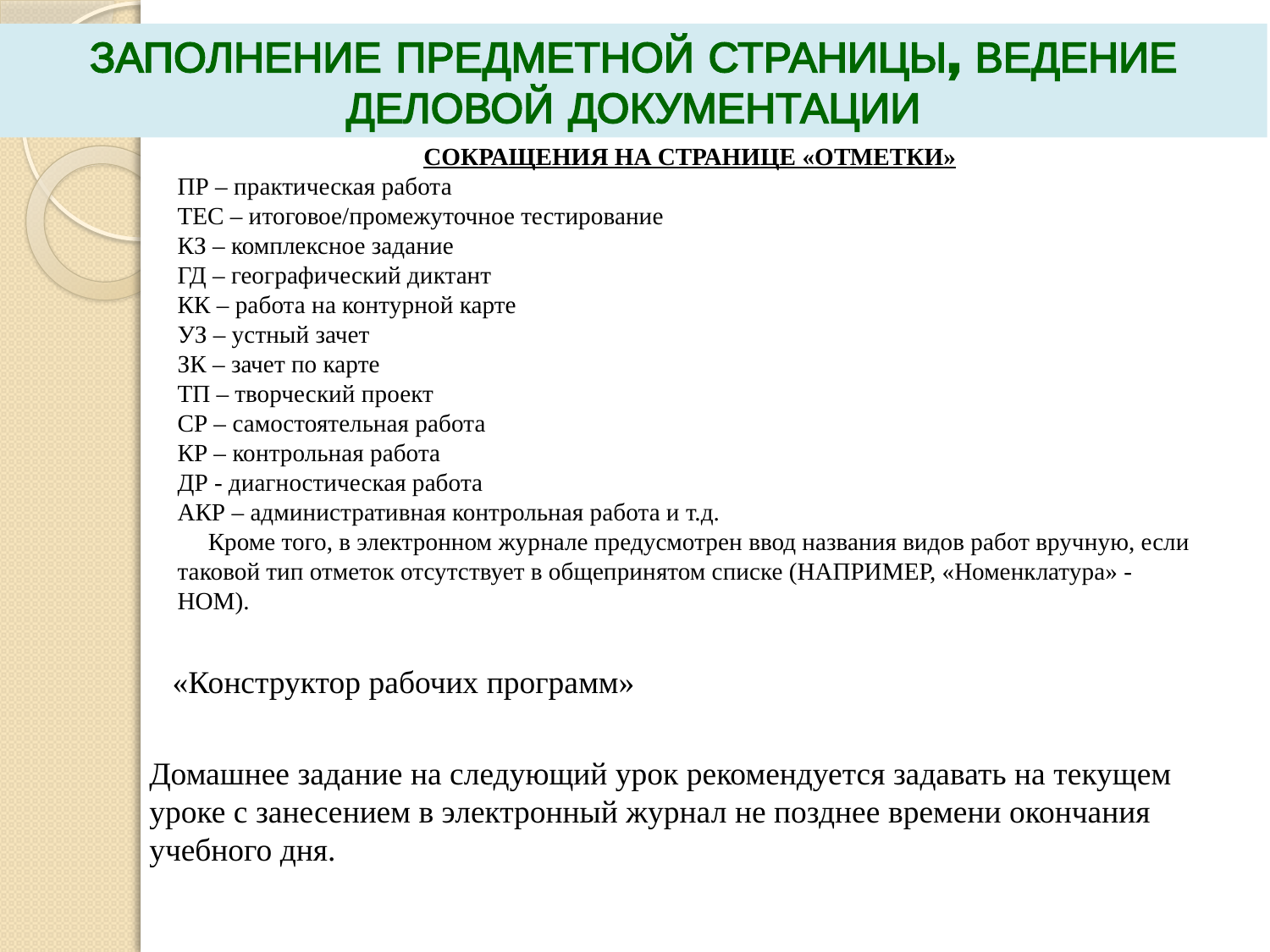

ЗАПОЛНЕНИЕ ПРЕДМЕТНОЙ СТРАНИЦЫ, ВЕДЕНИЕ ДЕЛОВОЙ ДОКУМЕНТАЦИИ
СОКРАЩЕНИЯ НА СТРАНИЦЕ «ОТМЕТКИ»
ПР – практическая работа
ТЕС – итоговое/промежуточное тестирование
КЗ – комплексное задание
ГД – географический диктант
КК – работа на контурной карте
УЗ – устный зачет
ЗК – зачет по карте
ТП – творческий проект
СР – самостоятельная работа
КР – контрольная работа
ДР - диагностическая работа
АКР – административная контрольная работа и т.д.
     Кроме того, в электронном журнале предусмотрен ввод названия видов работ вручную, если таковой тип отметок отсутствует в общепринятом списке (НАПРИМЕР, «Номенклатура» - НОМ).

«Конструктор рабочих программ»
Домашнее задание на следующий урок рекомендуется задавать на текущем уроке с занесением в электронный журнал не позднее времени окончания учебного дня.